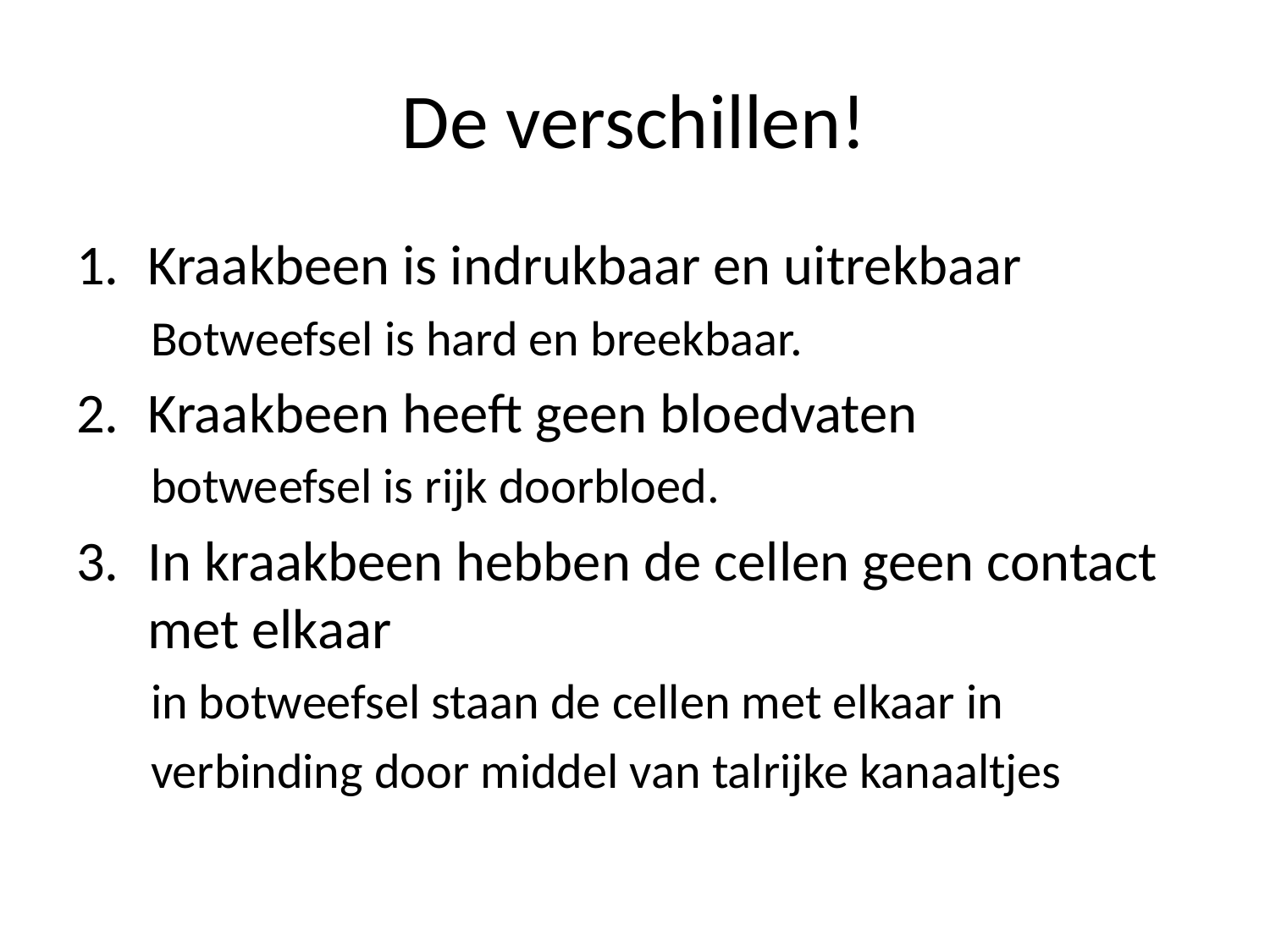

# De verschillen!
Kraakbeen is indrukbaar en uitrekbaar
 Botweefsel is hard en breekbaar.
Kraakbeen heeft geen bloedvaten
 botweefsel is rijk doorbloed.
In kraakbeen hebben de cellen geen contact met elkaar
 in botweefsel staan de cellen met elkaar in
 verbinding door middel van talrijke kanaaltjes